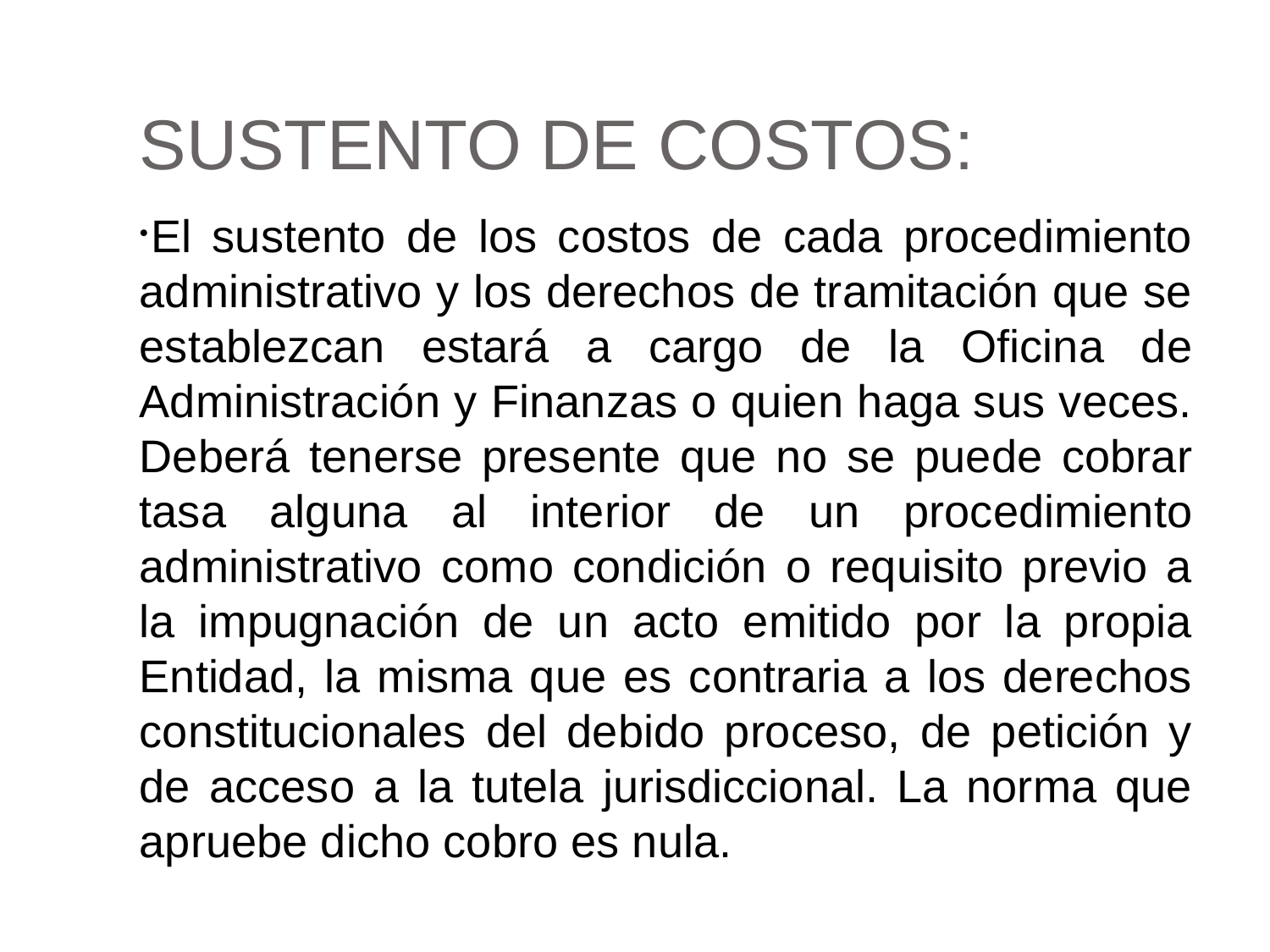

SUSTENTO DE COSTOS:
El sustento de los costos de cada procedimiento administrativo y los derechos de tramitación que se establezcan estará a cargo de la Oficina de Administración y Finanzas o quien haga sus veces. Deberá tenerse presente que no se puede cobrar tasa alguna al interior de un procedimiento administrativo como condición o requisito previo a la impugnación de un acto emitido por la propia Entidad, la misma que es contraria a los derechos constitucionales del debido proceso, de petición y de acceso a la tutela jurisdiccional. La norma que apruebe dicho cobro es nula.